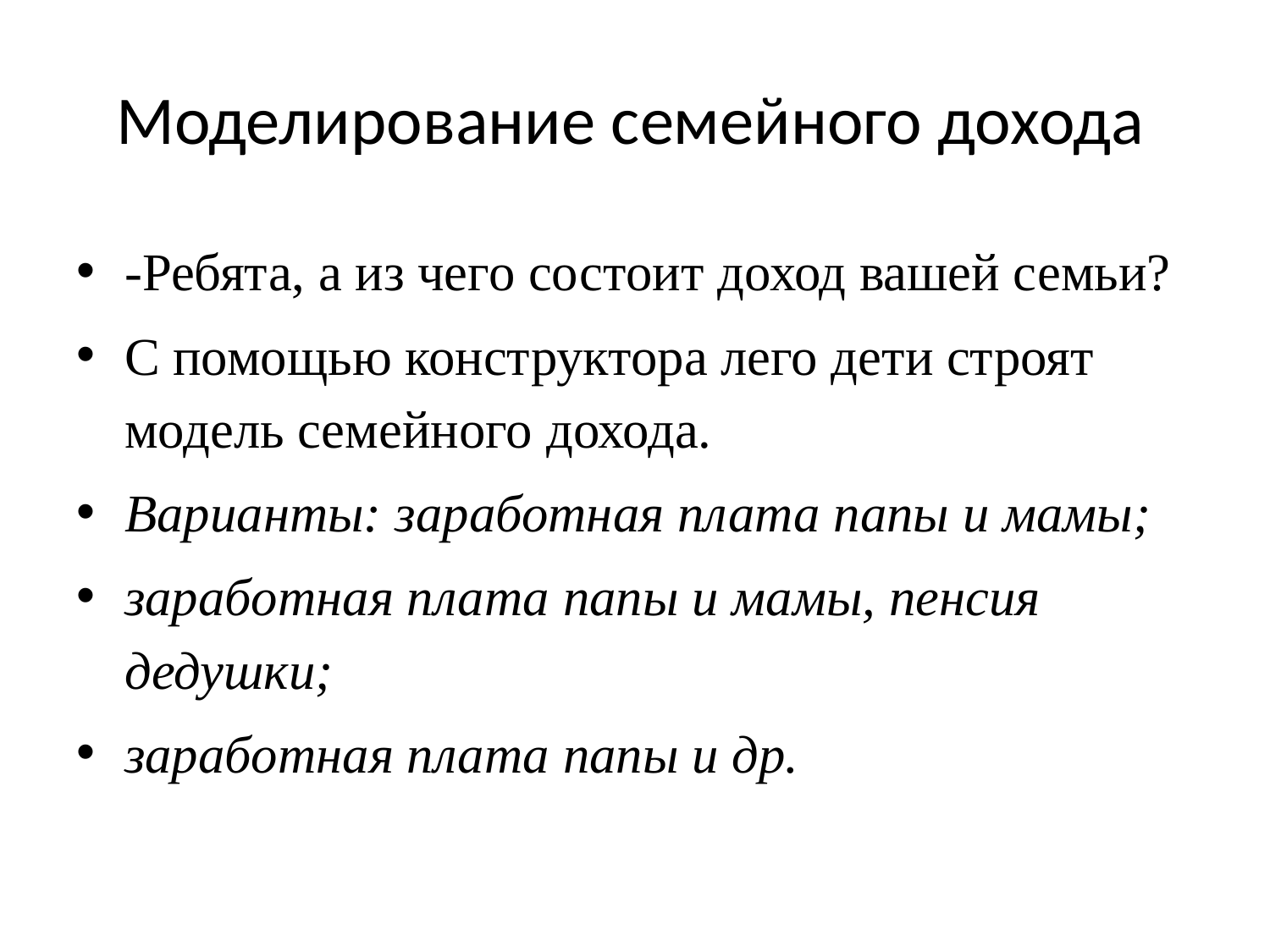

# Моделирование семейного дохода
-Ребята, а из чего состоит доход вашей семьи?
С помощью конструктора лего дети строят модель семейного дохода.
Варианты: заработная плата папы и мамы;
заработная плата папы и мамы, пенсия дедушки;
заработная плата папы и др.